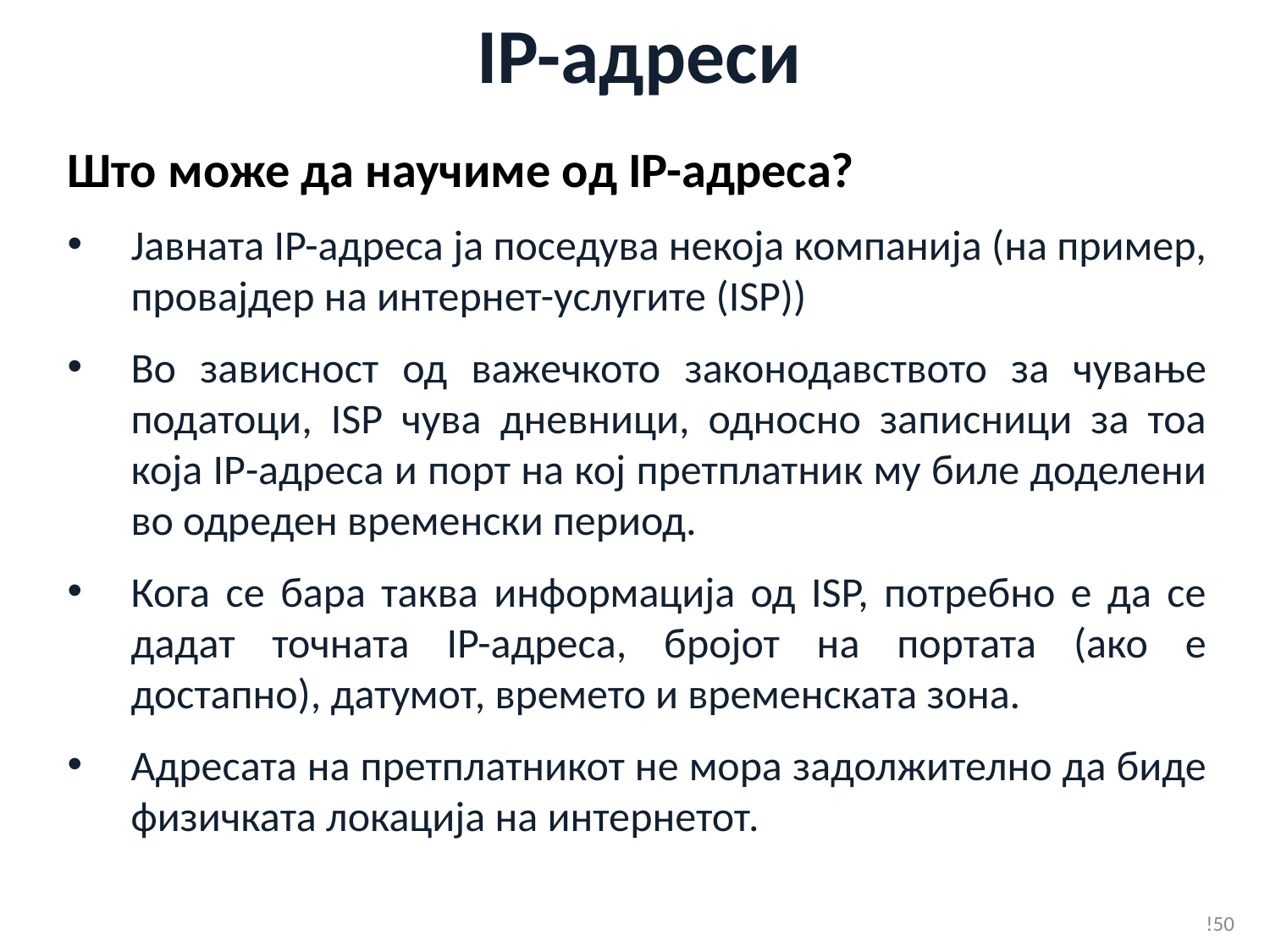

# IP-адреси
Што може да научиме од IP-адреса?
Јавната IP-адреса ја поседува некоја компанија (на пример, провајдер на интернет-услугите (ISP))
Во зависност од важечкото законодавството за чување податоци, ISP чува дневници, односно записници за тоа која IР-адреса и порт на кој претплатник му биле доделени во одреден временски период.
Кога се бара таква информација од ISP, потребно е да се дадат точната IP-адреса, бројот на портата (ако е достапно), датумот, времето и временската зона.
Адресата на претплатникот не мора задолжително да биде физичката локација на интернетот.

!50